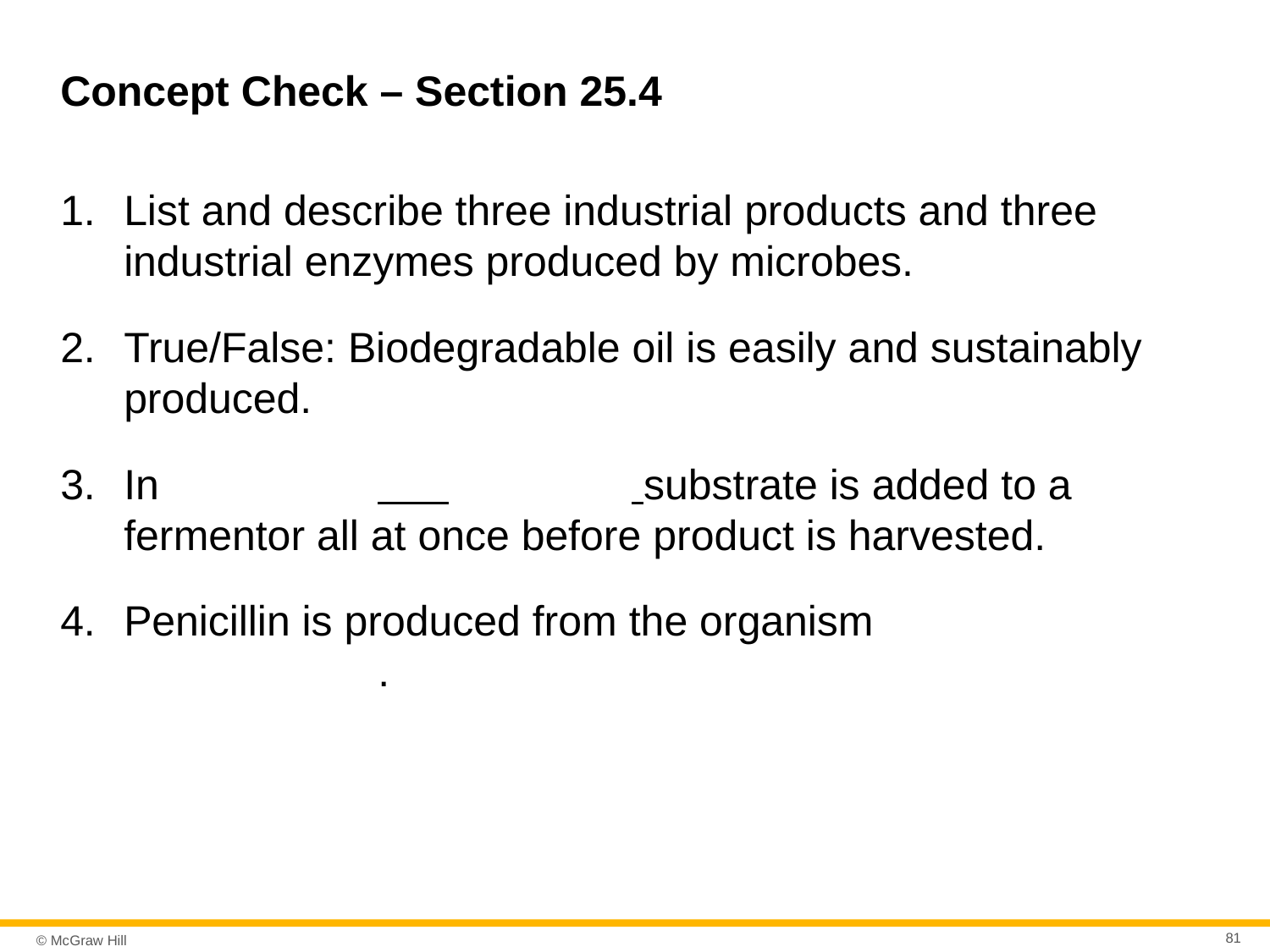

# Concept Check – Section 25.4
List and describe three industrial products and three industrial enzymes produced by microbes.
True/False: Biodegradable oil is easily and sustainably produced.
In  		       		 substrate is added to a fermentor all at once before product is harvested.
Penicillin is produced from the organism
		.